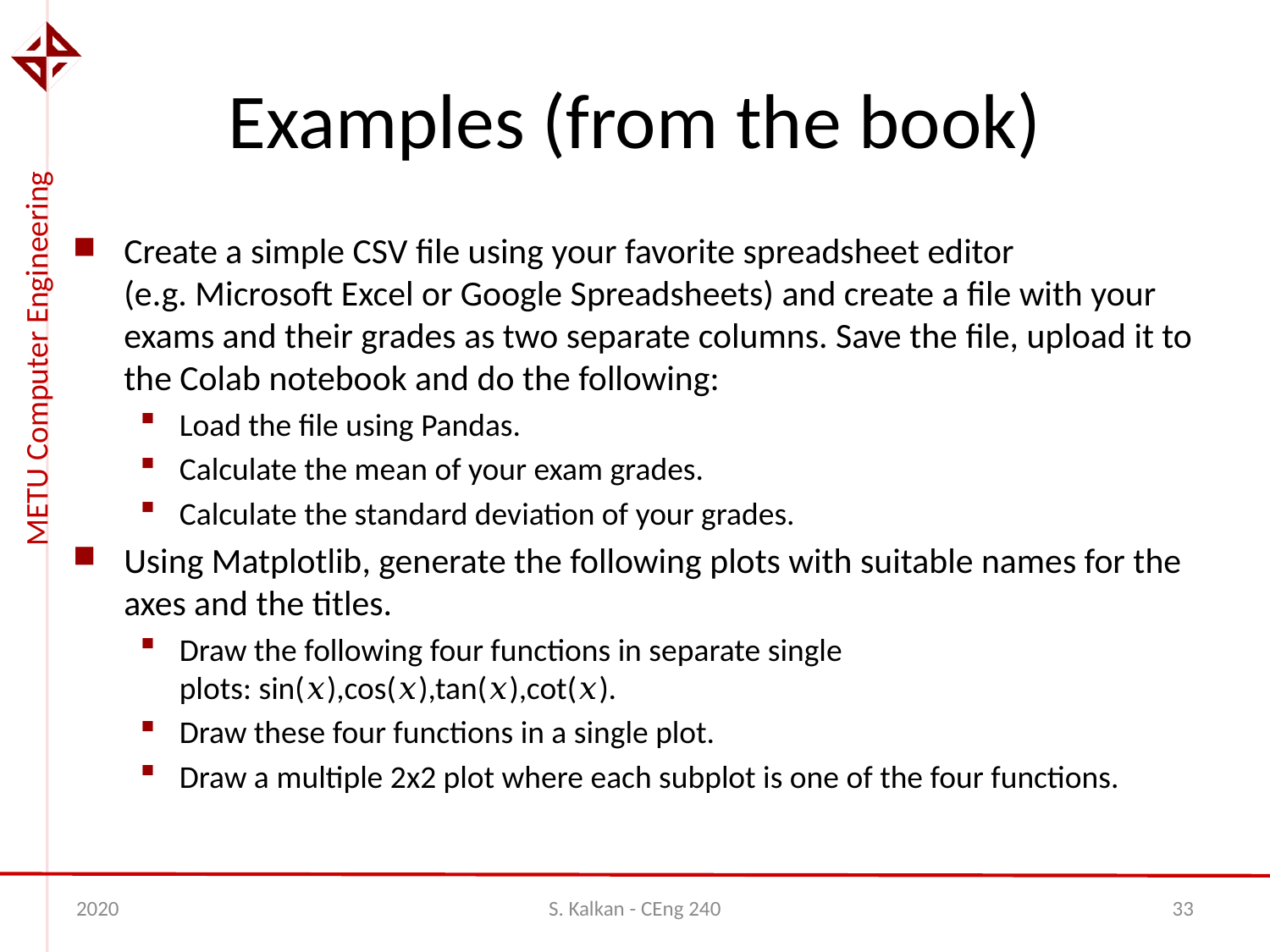

# Examples (from the book)
Create a simple CSV file using your favorite spreadsheet editor (e.g. Microsoft Excel or Google Spreadsheets) and create a file with your exams and their grades as two separate columns. Save the file, upload it to the Colab notebook and do the following:
Load the file using Pandas.
Calculate the mean of your exam grades.
Calculate the standard deviation of your grades.
Using Matplotlib, generate the following plots with suitable names for the axes and the titles.
Draw the following four functions in separate single plots: sin(𝑥),cos(𝑥),tan(𝑥),cot(𝑥).
Draw these four functions in a single plot.
Draw a multiple 2x2 plot where each subplot is one of the four functions.

2020
S. Kalkan - CEng 240
33